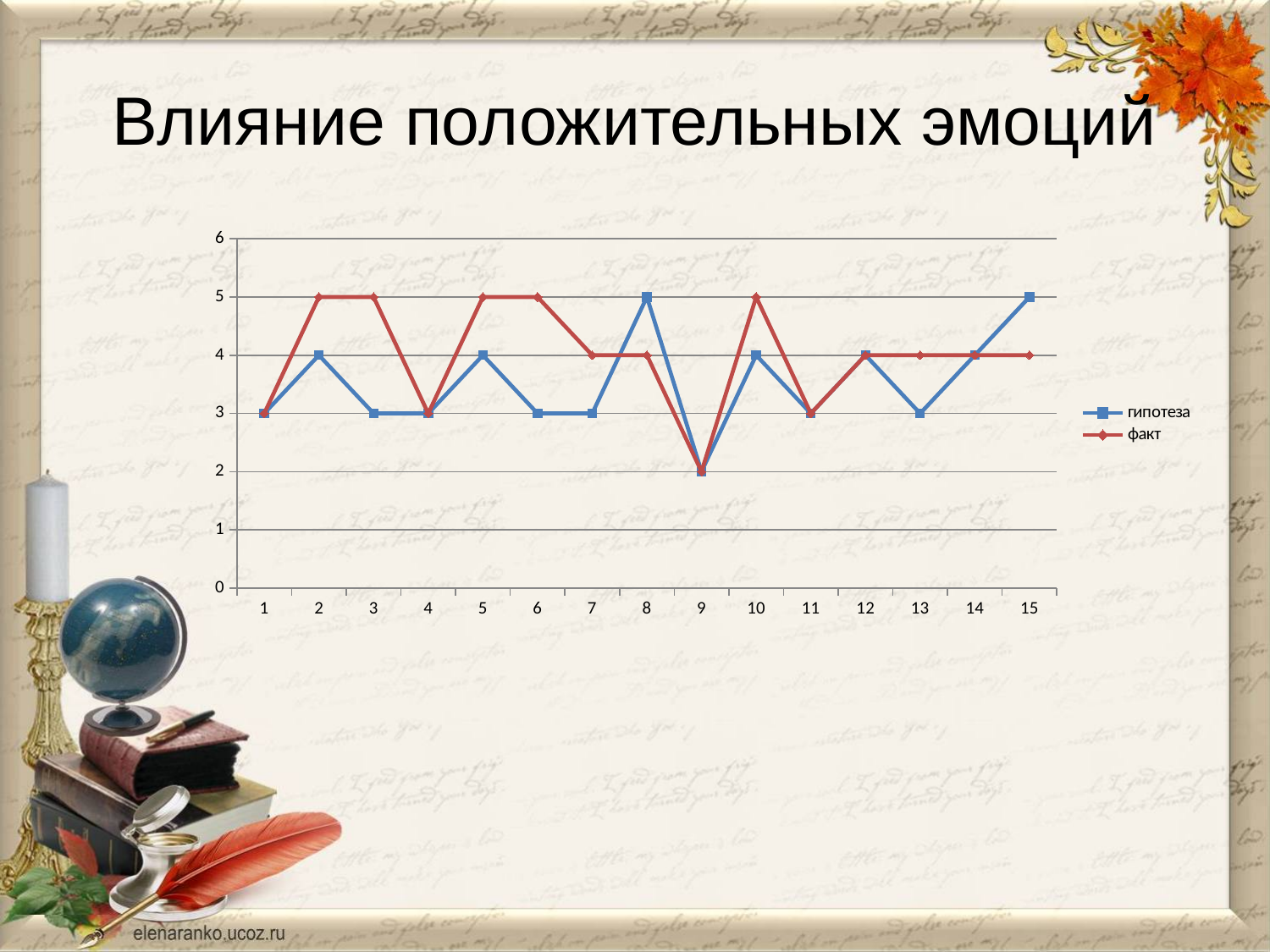

# Влияние положительных эмоций

### Chart

| Category | гипотеза | факт |
|---|---|---|